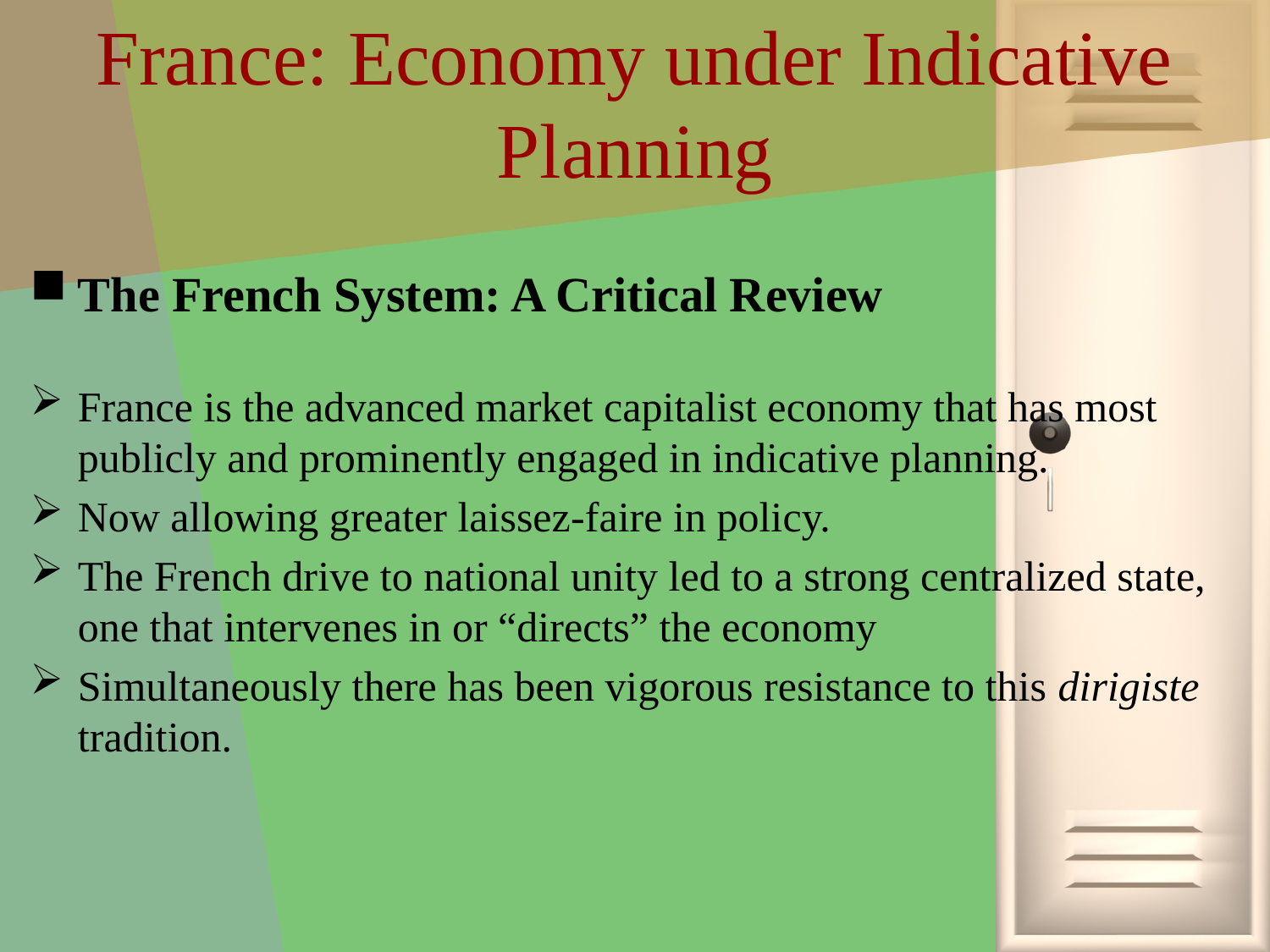

# France: Economy under Indicative Planning
The French System: A Critical Review

France is the advanced market capitalist economy that has most publicly and prominently engaged in indicative planning.
Now allowing greater laissez-faire in policy.
The French drive to national unity led to a strong centralized state, one that intervenes in or “directs” the economy
Simultaneously there has been vigorous resistance to this dirigiste tradition.